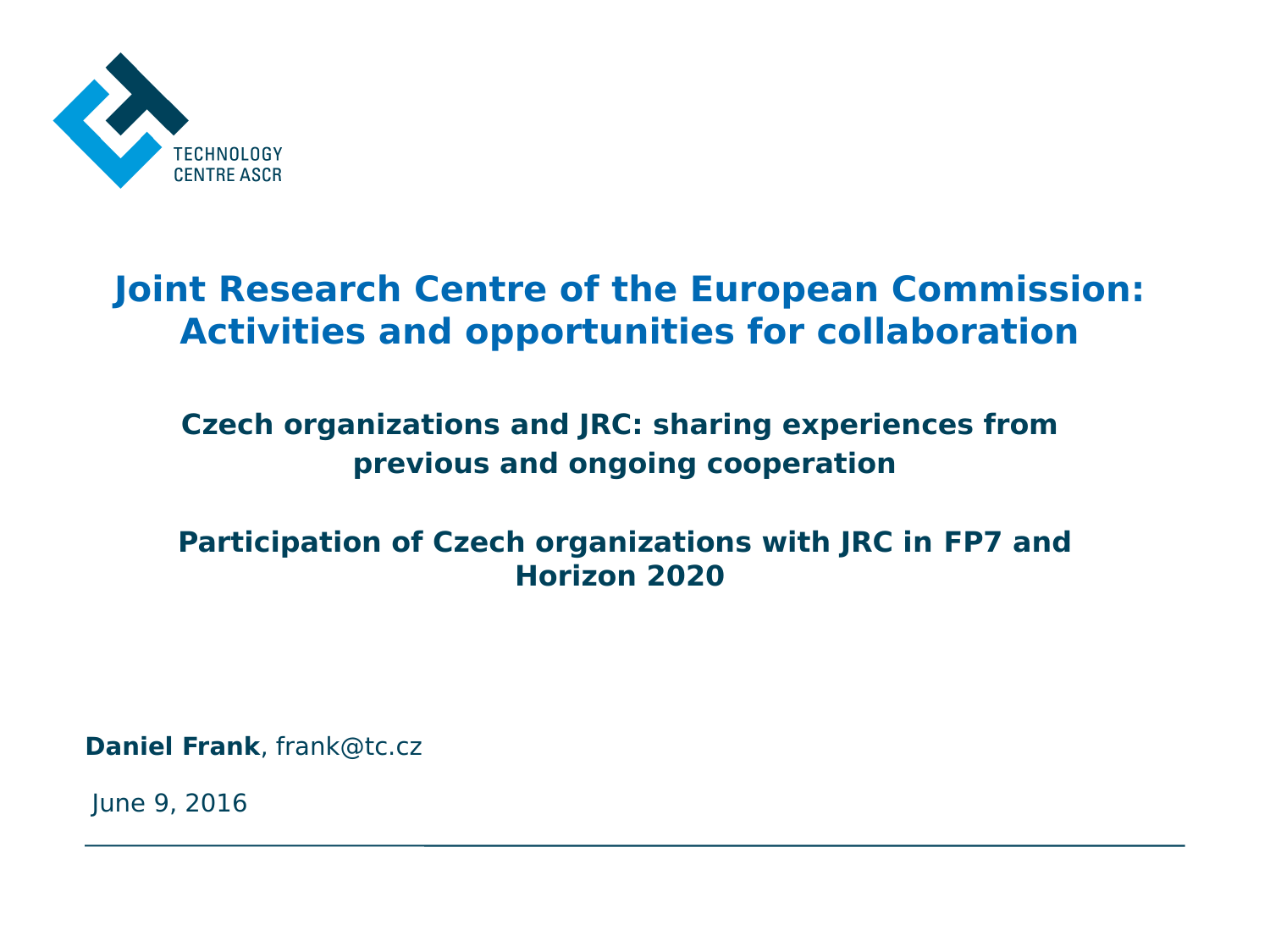

# Joint Research Centre of the European Commission: Activities and opportunities for collaboration
Czech organizations and JRC: sharing experiences from
previous and ongoing cooperation

Participation of Czech organizations with JRC in FP7 and Horizon 2020
Daniel Frank, frank@tc.cz

June 9, 2016